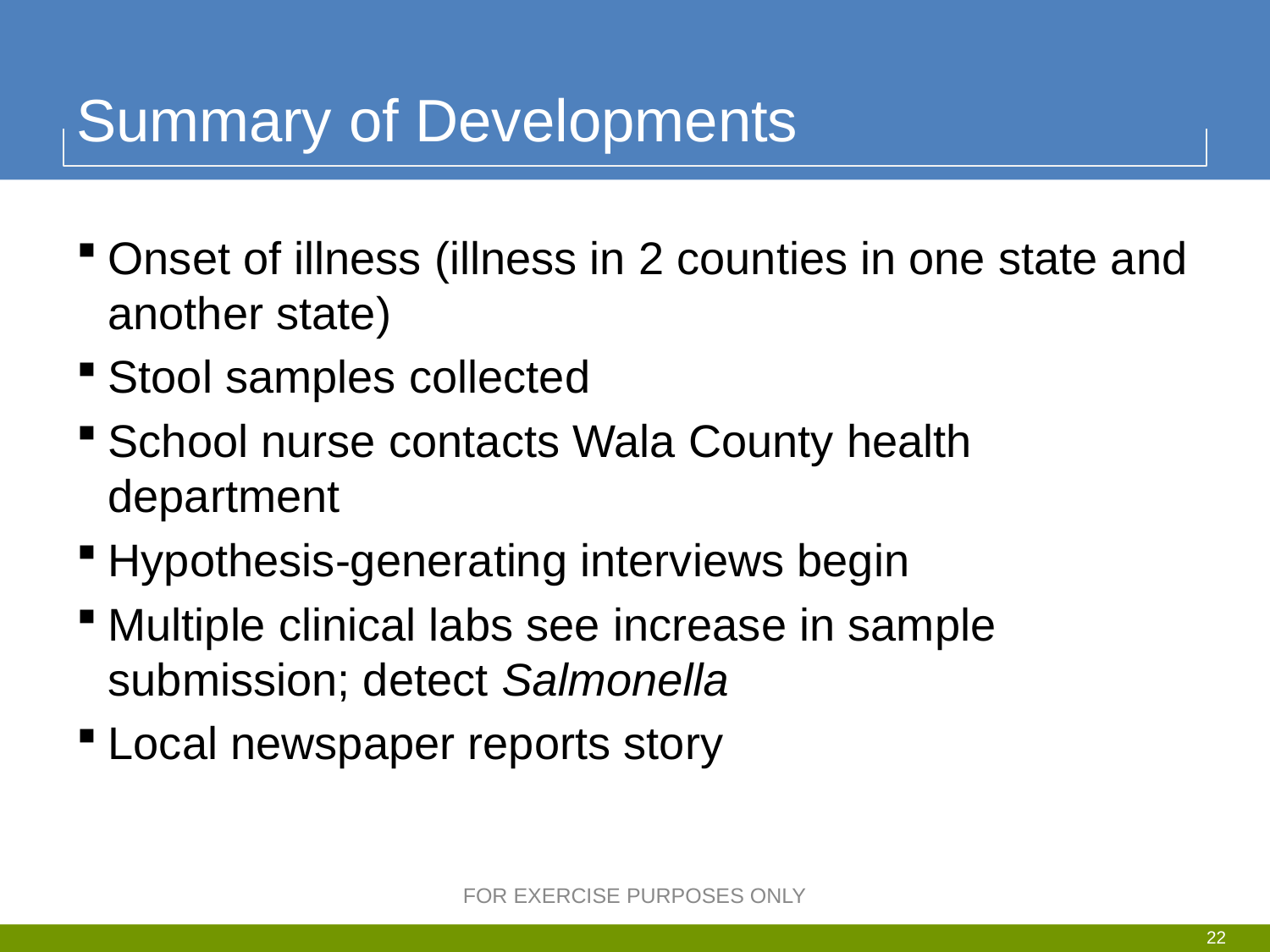

# Summary of Developments
Onset of illness (illness in 2 counties in one state and another state)
Stool samples collected
School nurse contacts Wala County health department
Hypothesis-generating interviews begin
Multiple clinical labs see increase in sample submission; detect Salmonella
Local newspaper reports story
FOR EXERCISE PURPOSES ONLY